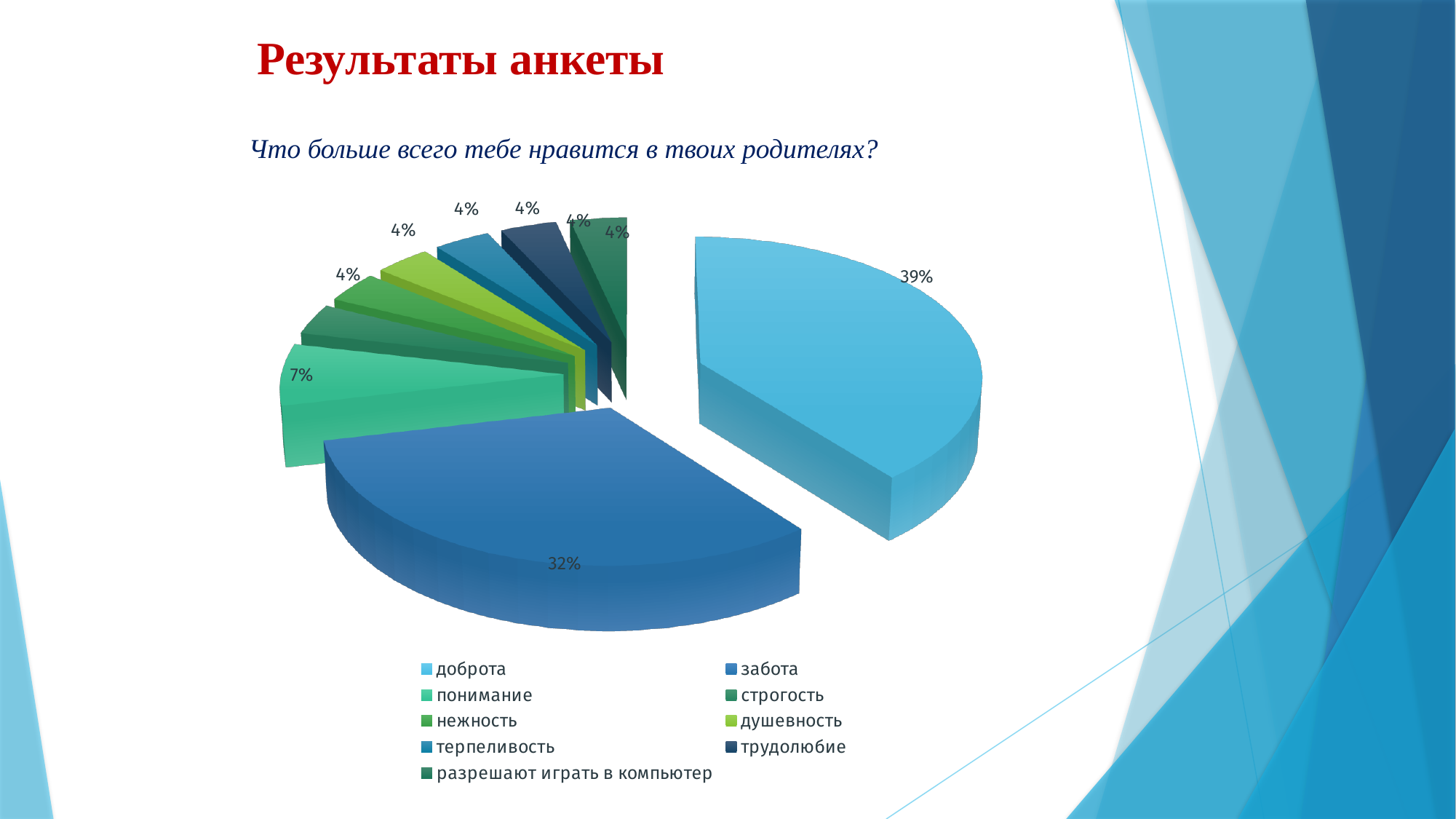

# Результаты анкеты
Что больше всего тебе нравится в твоих родителях?

[unsupported chart]